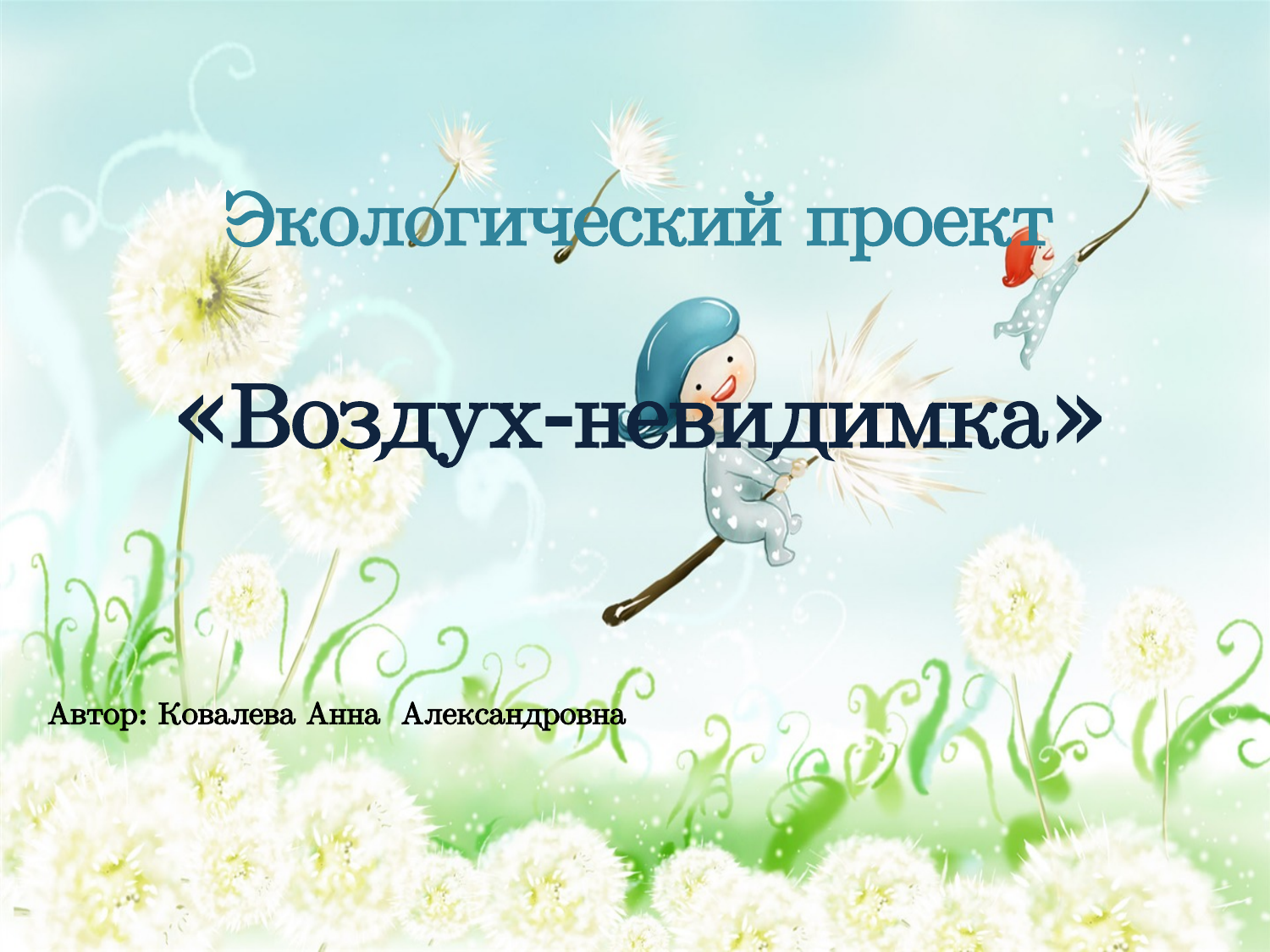

# Экологический проект «Воздух-невидимка»
Автор: Ковалева Анна  Александровна